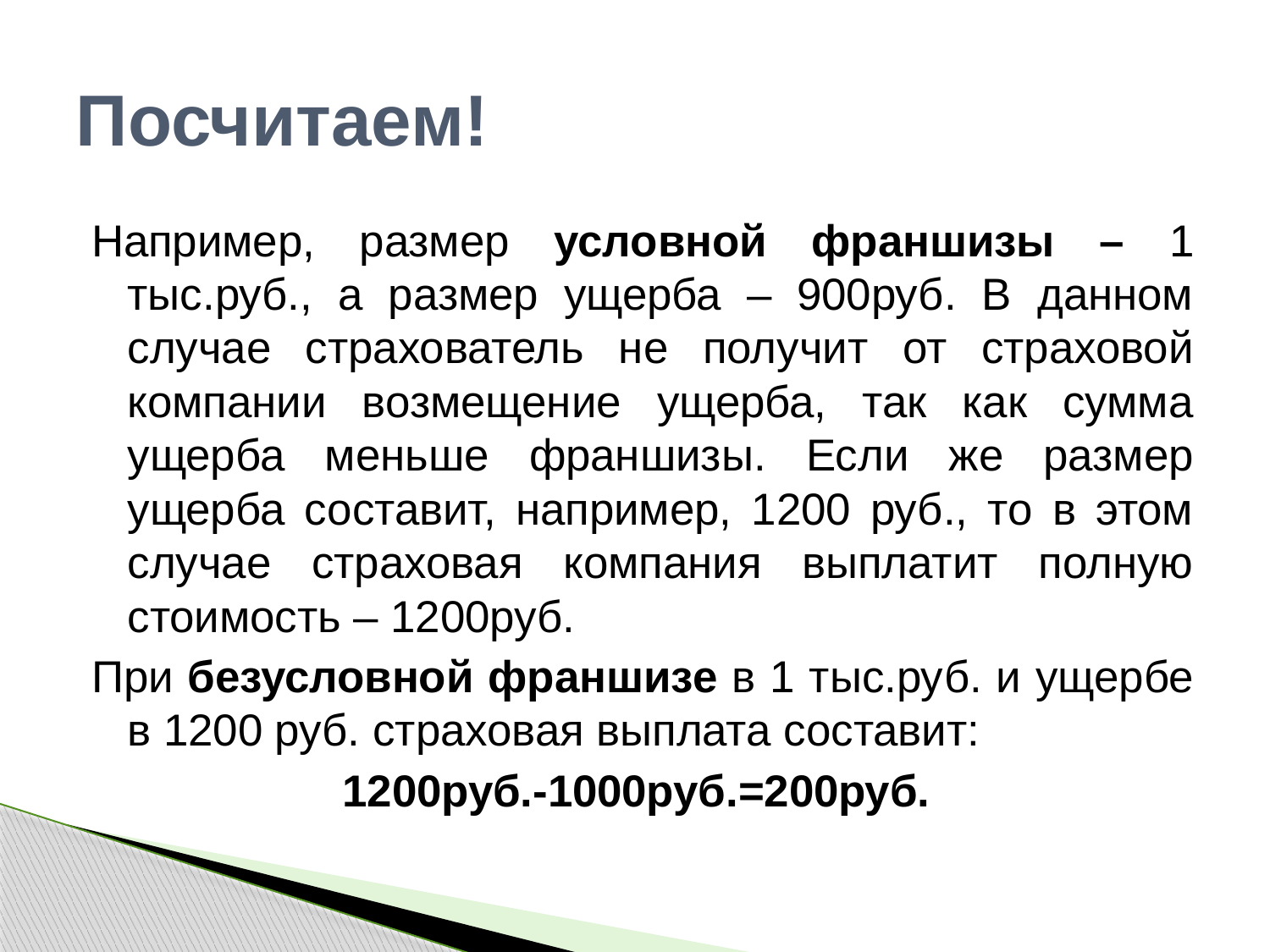

# Посчитаем!
Например, размер условной франшизы – 1 тыс.руб., а размер ущерба – 900руб. В данном случае страхователь не получит от страховой компании возмещение ущерба, так как сумма ущерба меньше франшизы. Если же размер ущерба составит, например, 1200 руб., то в этом случае страховая компания выплатит полную стоимость – 1200руб.
При безусловной франшизе в 1 тыс.руб. и ущербе в 1200 руб. страховая выплата составит:
1200руб.-1000руб.=200руб.